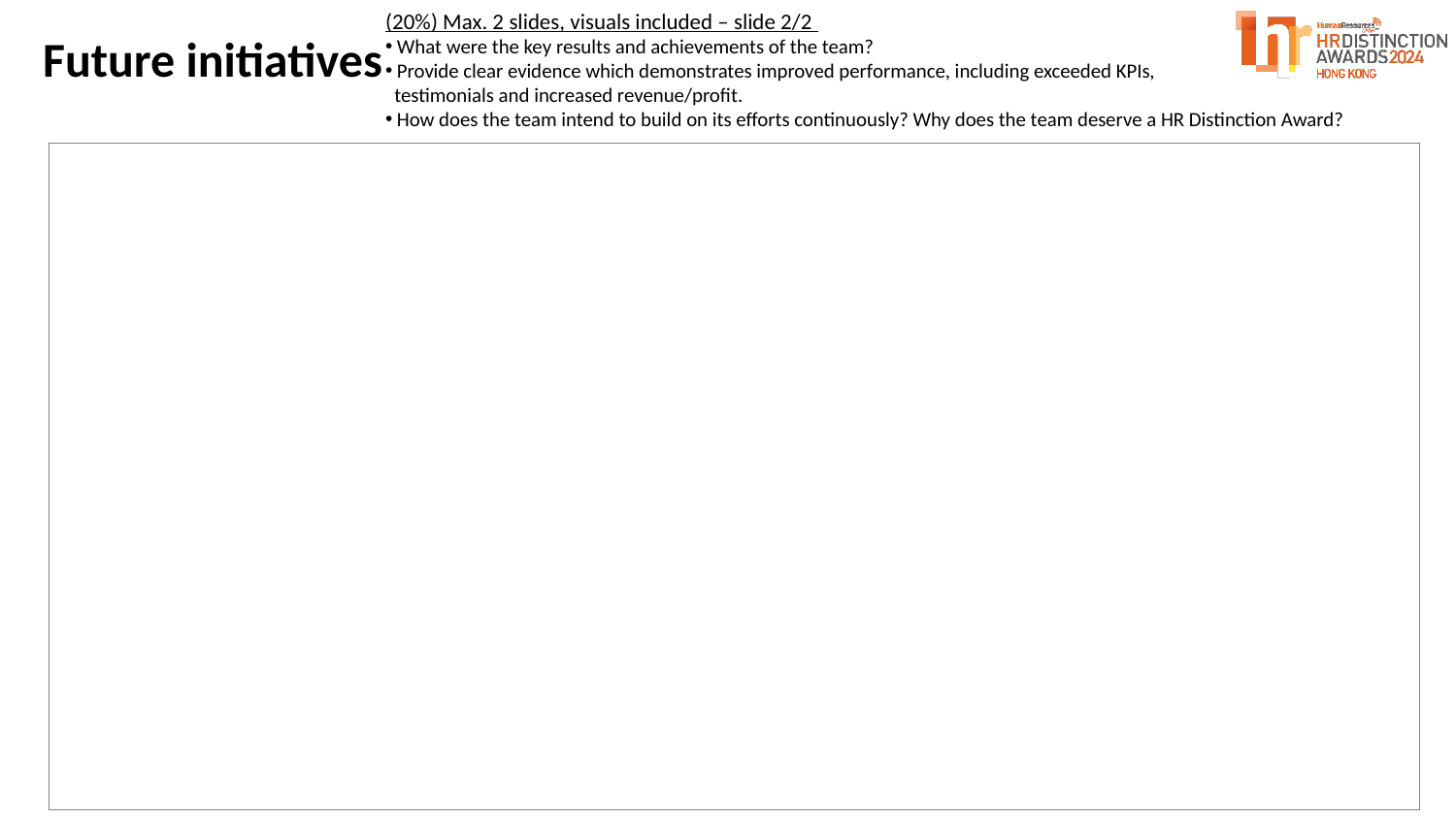

(20%) Max. 2 slides, visuals included – slide 2/2
 What were the key results and achievements of the team?
 Provide clear evidence which demonstrates improved performance, including exceeded KPIs,
  testimonials and increased revenue/profit.
 How does the team intend to build on its efforts continuously? Why does the team deserve a HR Distinction Award?
Future initiatives
|  |
| --- |